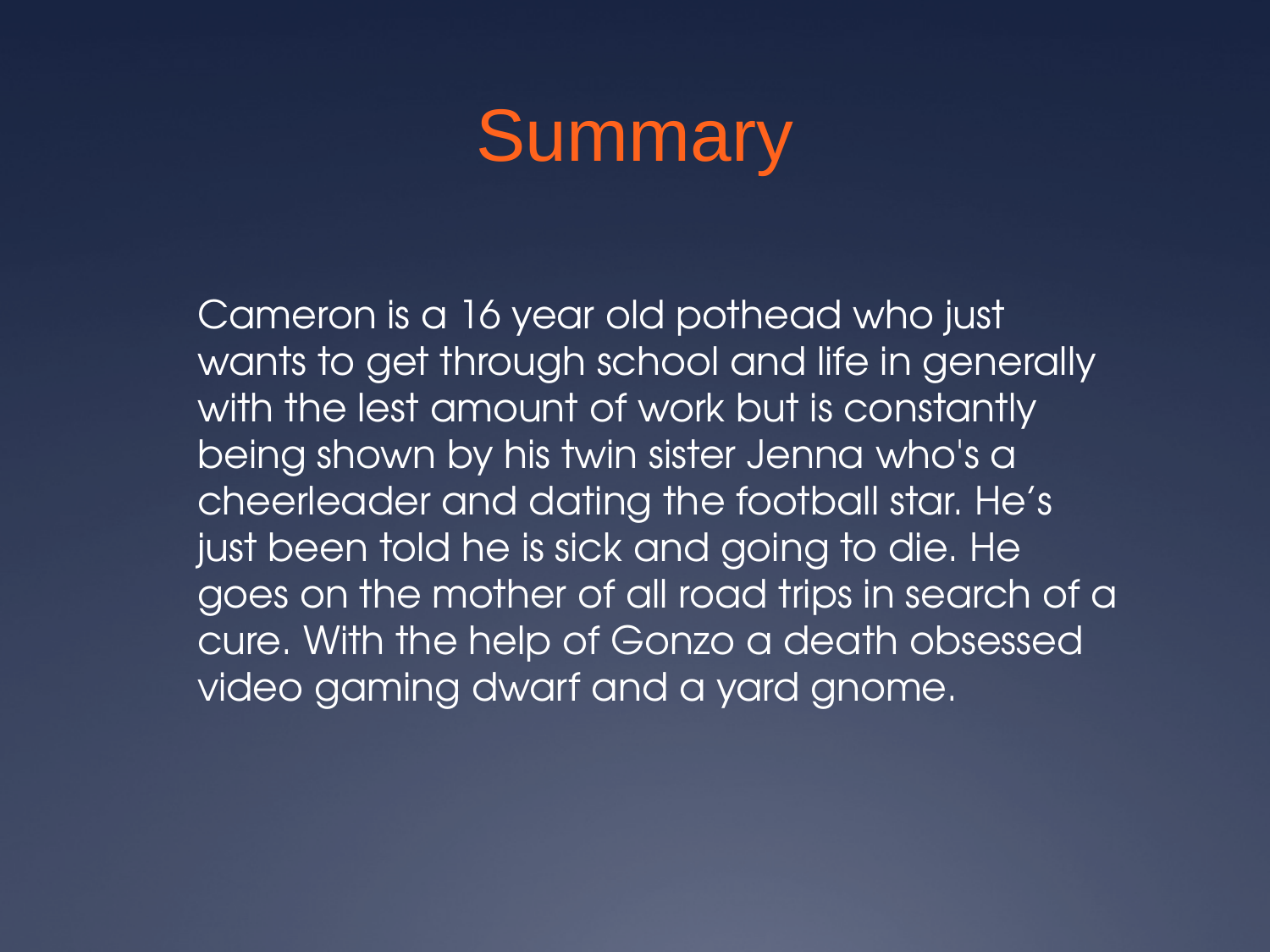

# Summary
	Cameron is a 16 year old pothead who just wants to get through school and life in generally with the lest amount of work but is constantly being shown by his twin sister Jenna who's a cheerleader and dating the football star. He’s just been told he is sick and going to die. He goes on the mother of all road trips in search of a cure. With the help of Gonzo a death obsessed video gaming dwarf and a yard gnome.